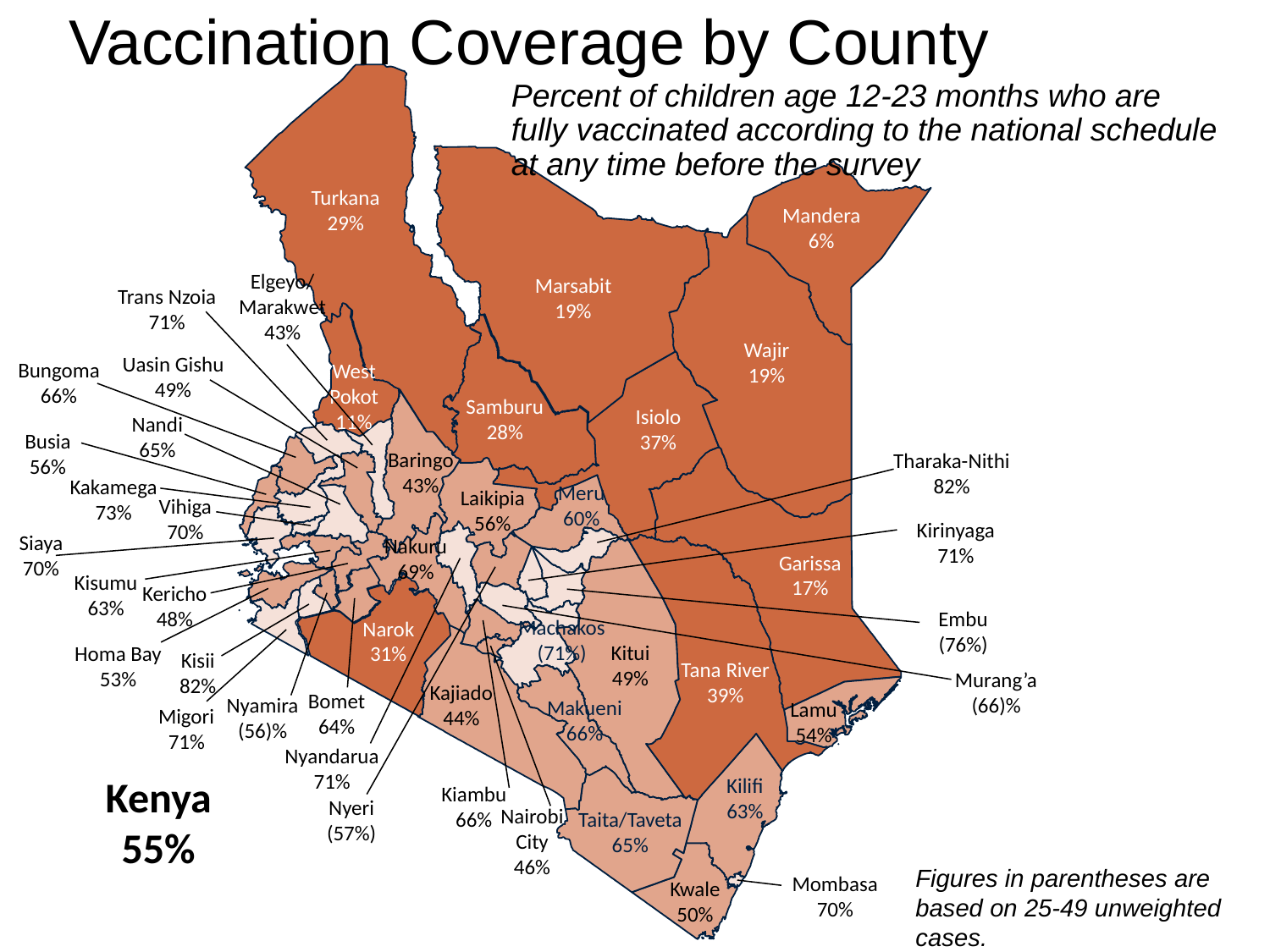

# Vaccination Coverage by County

Percent of children age 12-23 months who are fully vaccinated according to the national schedule at any time before the survey

Turkana
29%
Mandera
6%

Elgeyo/ Marakwet
43%
Marsabit
19%
Trans Nzoia
71%

Wajir
19%
Uasin Gishu
49%
Bungoma
66%
West Pokot
11%

Samburu
28%

Isiolo
37%
Nandi
65%

Busia
56%

Baringo
43%
Tharaka-Nithi
82%

Kakamega
73%
Meru
60%

Laikipia
56%

Vihiga
70%

Kirinyaga
71%

Siaya
70%
Nakuru
69%

Garissa
17%

Kisumu
63%

Kericho
48%

Embu
(76%)

Machakos
(71%)
Narok
31%

Kitui
49%
Homa Bay
53%

Kisii
82%
Tana River
39%
Murang’a
(66)%

Kajiado
44%

Bomet
64%
Nyamira
(56)%
Makueni
66%
Lamu
54%
Migori
71%

Nyandarua
71%
Kenya
55%

Kilifi
63%
Kiambu
66%
Nyeri
(57%)

Nairobi
City
46%
Taita/Taveta
65%

Figures in parentheses are based on 25-49 unweighted cases.
Mombasa
70%
Kwale
50%